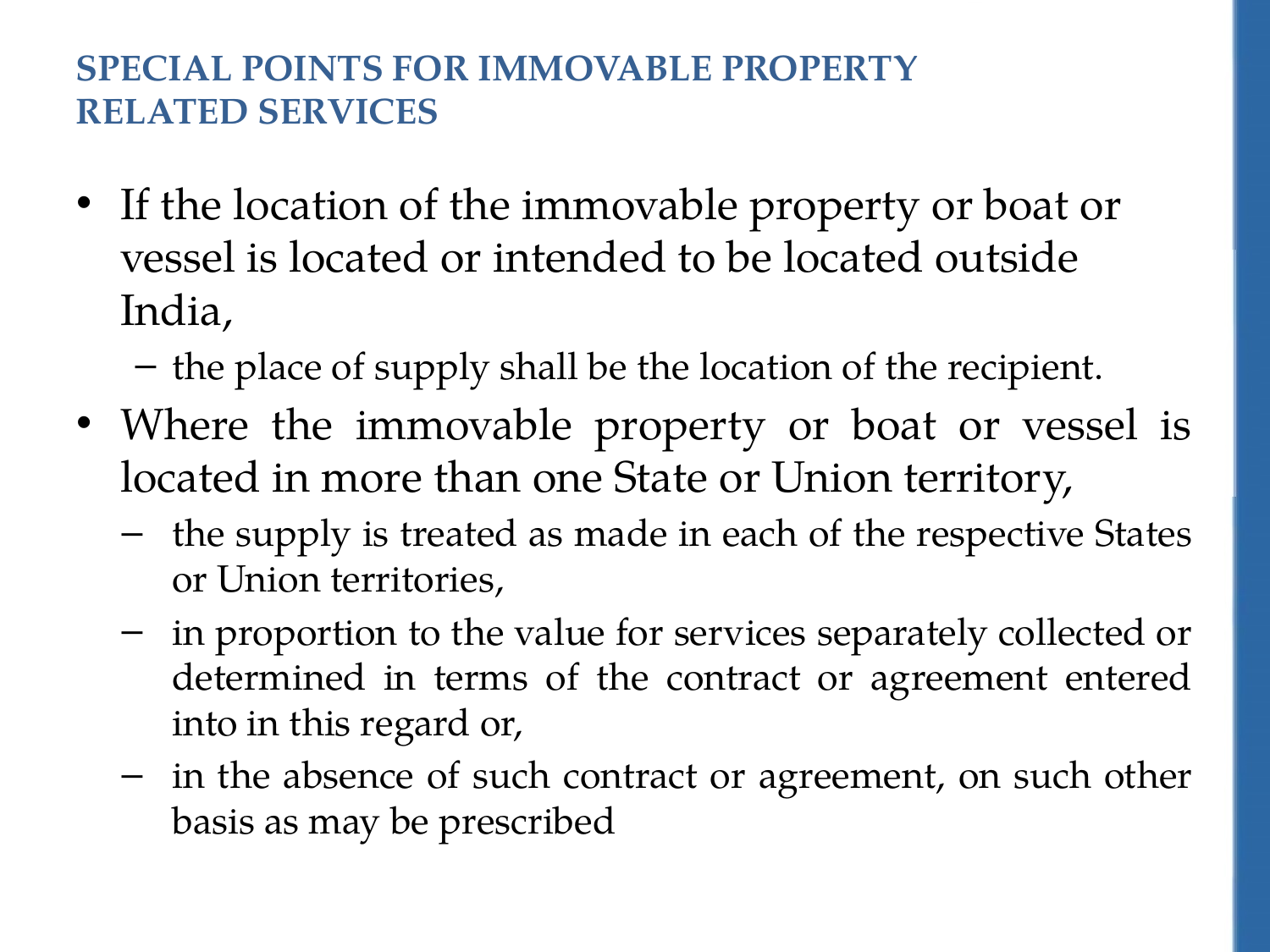

Special points for immovable property related services
If the location of the immovable property or boat or vessel is located or intended to be located outside India,
the place of supply shall be the location of the recipient.
Where the immovable property or boat or vessel is located in more than one State or Union territory,
the supply is treated as made in each of the respective States or Union territories,
in proportion to the value for services separately collected or determined in terms of the contract or agreement entered into in this regard or,
in the absence of such contract or agreement, on such other basis as may be prescribed